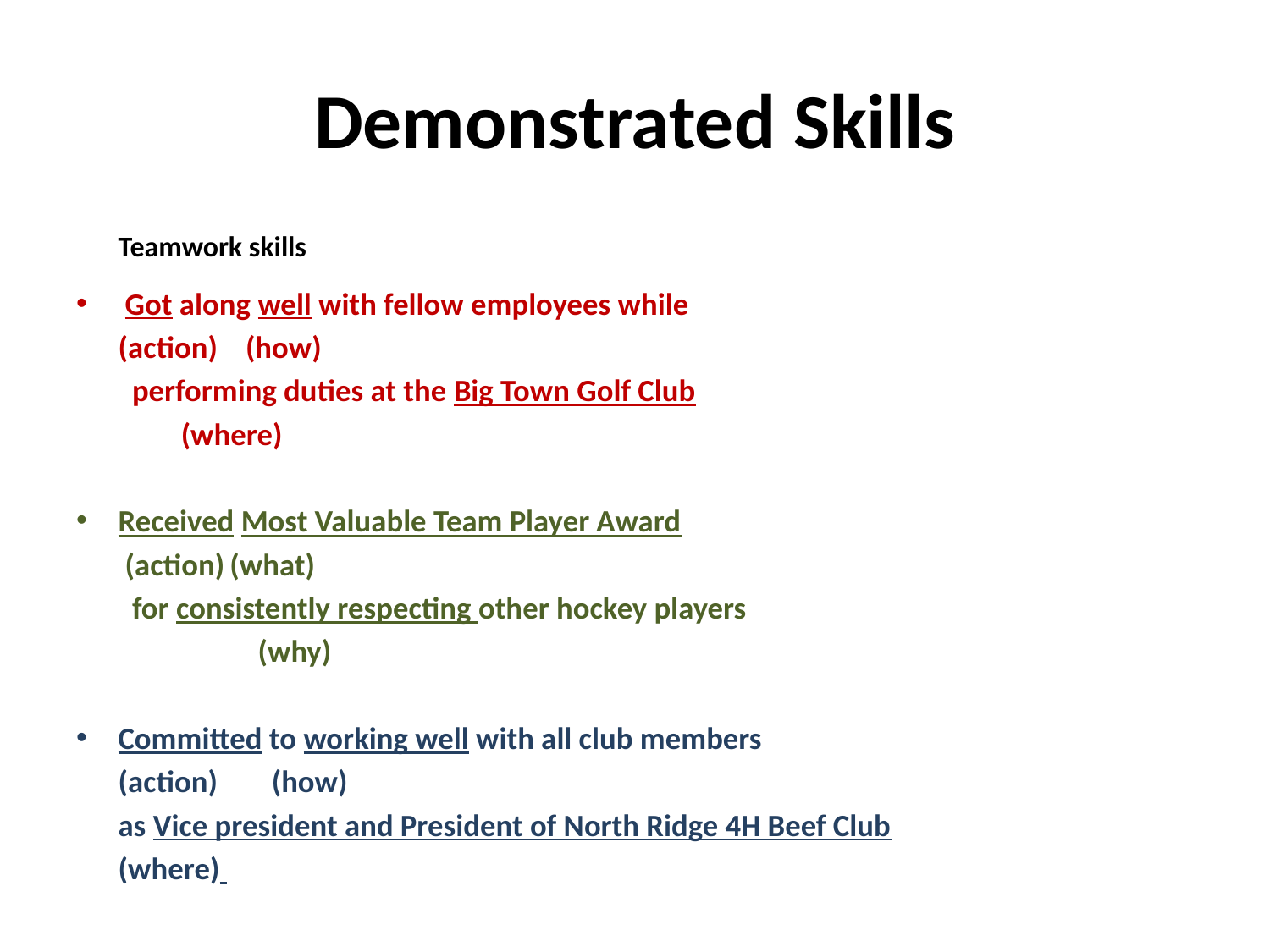

# Demonstrated Skills
					Teamwork skills

 Got along well with fellow employees while
	(action)    (how)
        performing duties at the Big Town Golf Club
				         (where)

Received Most Valuable Team Player Award
	 (action)		(what)
        for consistently respecting other hockey players
                          (why)

Committed to working well with all club members
	(action)	      (how)
      as Vice president and President of North Ridge 4H Beef Club
			(where)